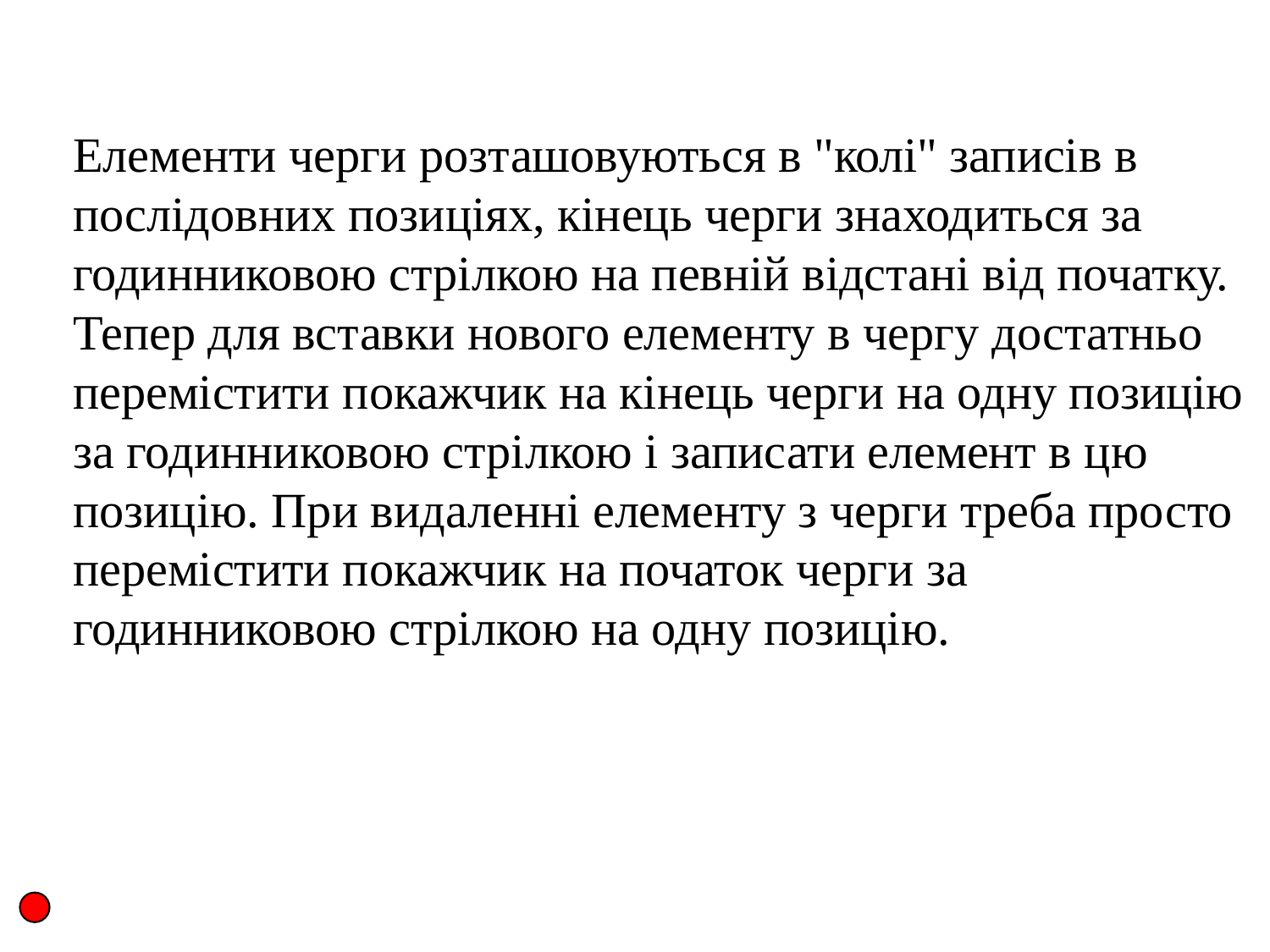

Елементи черги розташовуються в "колі" записів в послідовних позиціях, кінець черги знаходиться за годинниковою стрілкою на певній відстані від початку. Тепер для вставки нового елементу в чергу достатньо перемістити покажчик на кінець черги на одну позицію за годинниковою стрілкою і записати елемент в цю позицію. При видаленні елементу з черги треба просто перемістити покажчик на початок черги за годинниковою стрілкою на одну позицію.